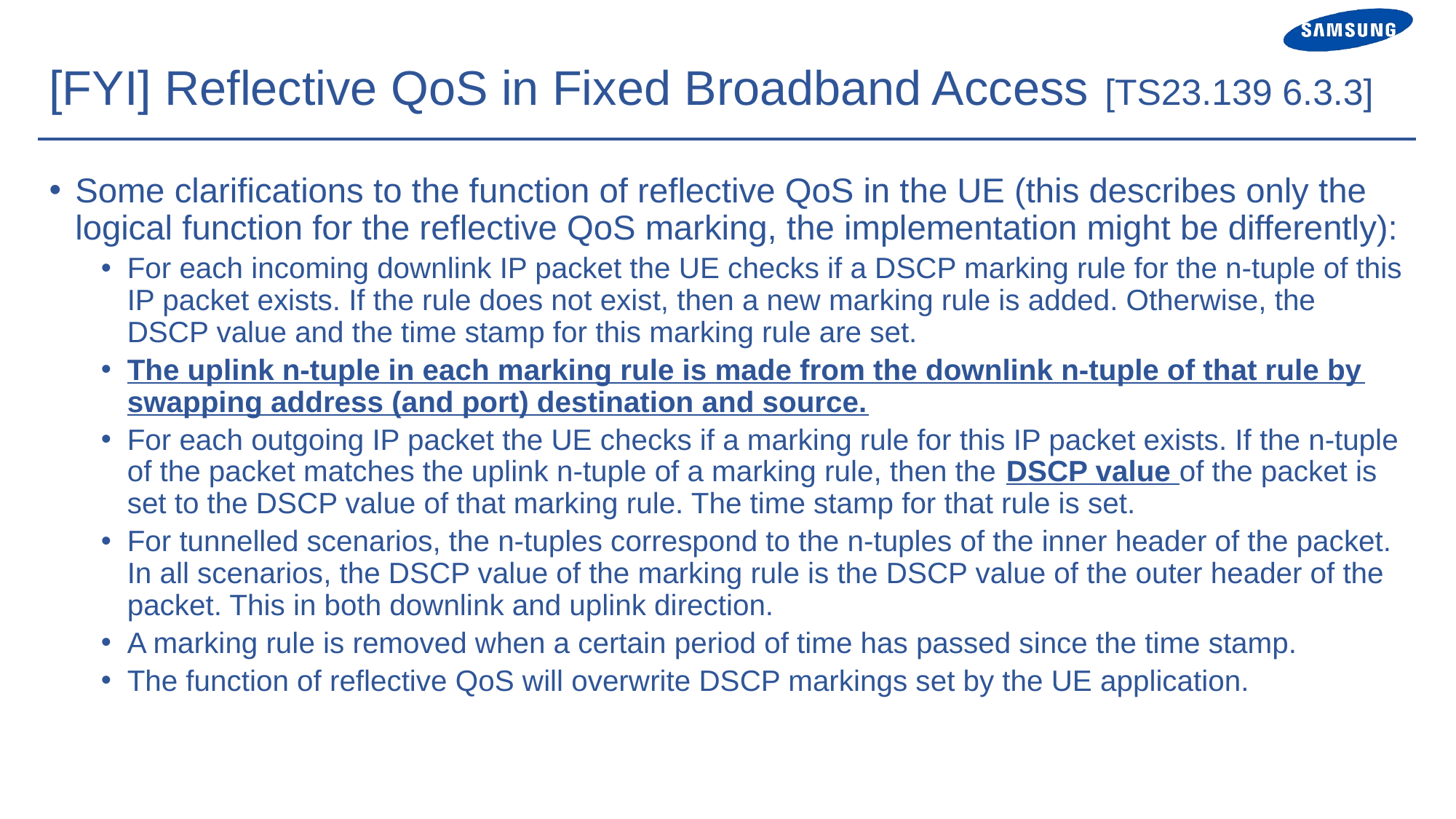

# [FYI] Reflective QoS in Fixed Broadband Access [TS23.139 6.3.3]
Some clarifications to the function of reflective QoS in the UE (this describes only the logical function for the reflective QoS marking, the implementation might be differently):
For each incoming downlink IP packet the UE checks if a DSCP marking rule for the n-tuple of this IP packet exists. If the rule does not exist, then a new marking rule is added. Otherwise, the DSCP value and the time stamp for this marking rule are set.
The uplink n-tuple in each marking rule is made from the downlink n-tuple of that rule by swapping address (and port) destination and source.
For each outgoing IP packet the UE checks if a marking rule for this IP packet exists. If the n-tuple of the packet matches the uplink n-tuple of a marking rule, then the DSCP value of the packet is set to the DSCP value of that marking rule. The time stamp for that rule is set.
For tunnelled scenarios, the n-tuples correspond to the n-tuples of the inner header of the packet. In all scenarios, the DSCP value of the marking rule is the DSCP value of the outer header of the packet. This in both downlink and uplink direction.
A marking rule is removed when a certain period of time has passed since the time stamp.
The function of reflective QoS will overwrite DSCP markings set by the UE application.